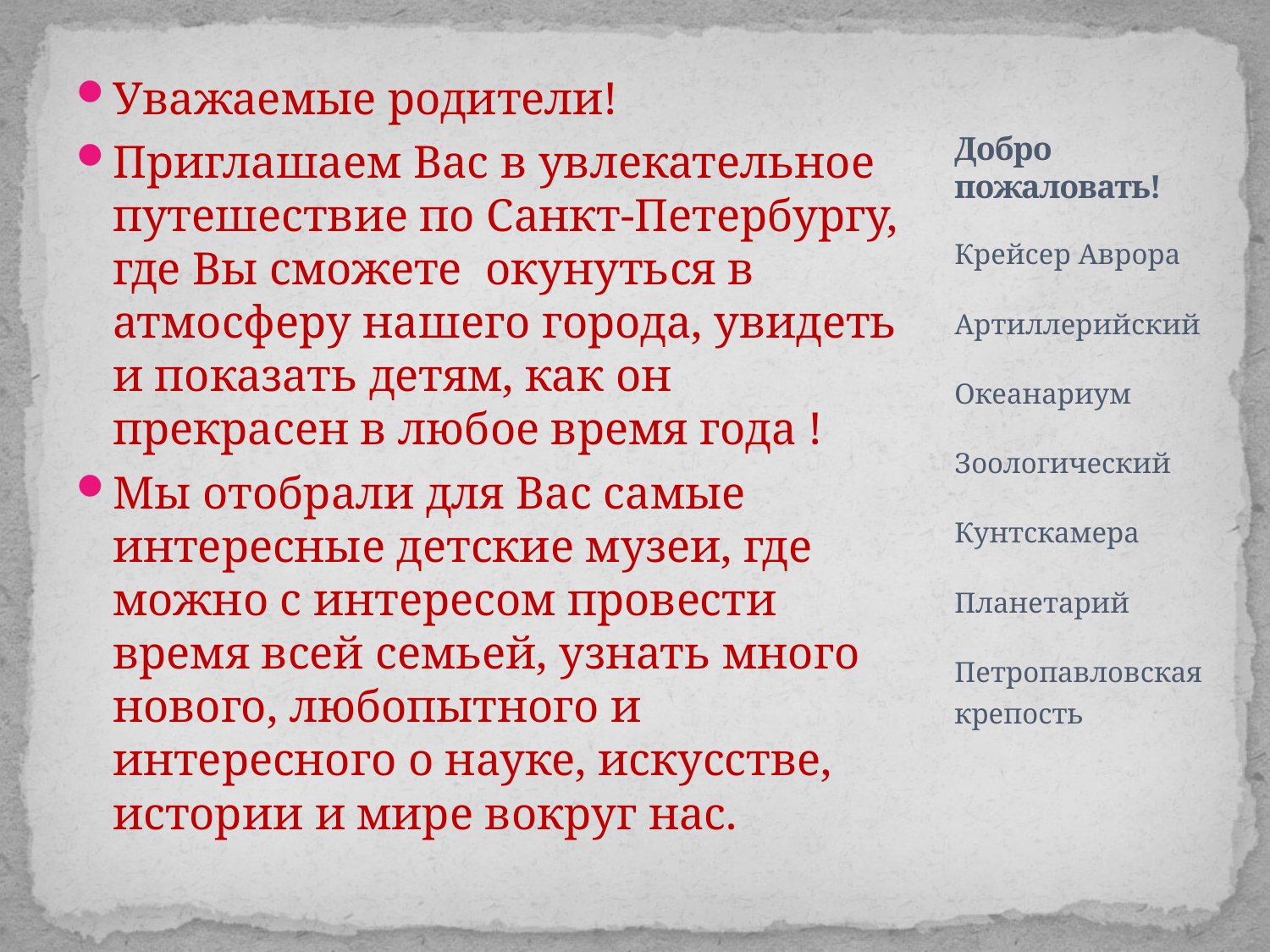

Уважаемые родители!
Приглашаем Вас в увлекательное путешествие по Санкт-Петербургу, где Вы сможете  окунуться в атмосферу нашего города, увидеть и показать детям, как он прекрасен в любое время года !
Мы отобрали для Вас самые интересные детские музеи, где можно с интересом провести время всей семьей, узнать много нового, любопытного и интересного о науке, искусстве, истории и мире вокруг нас.
# Добро пожаловать!
Крейсер Аврора
Артиллерийский
Океанариум
Зоологический
Кунтскамера
Планетарий
Петропавловская крепость